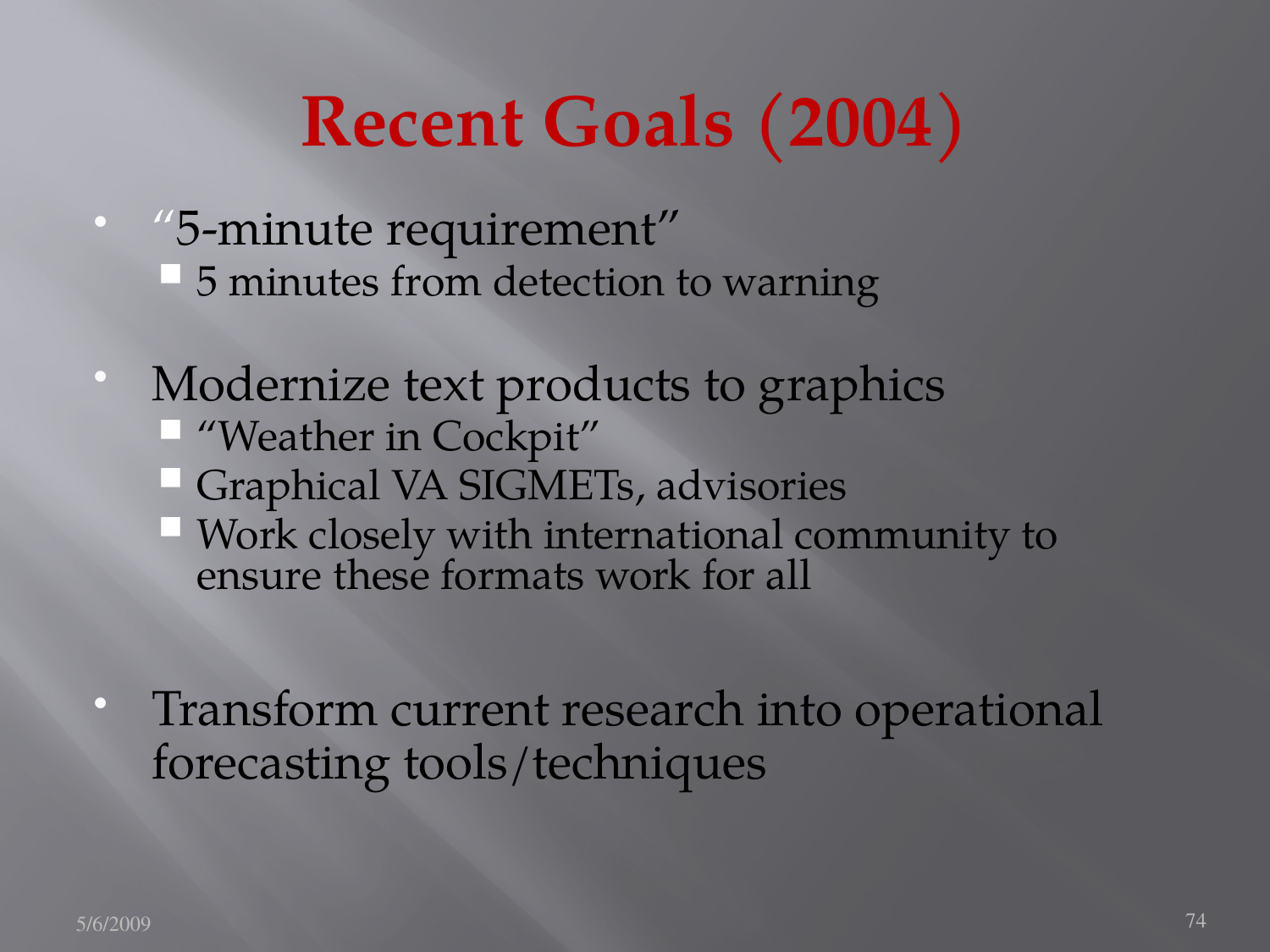

# Recent Goals (2004)
“5-minute requirement”
5 minutes from detection to warning

Modernize text products to graphics
“Weather in Cockpit”
Graphical VA SIGMETs, advisories
Work closely with international community to ensure these formats work for all

Transform current research into operational forecasting tools/techniques

5/6/2009
74